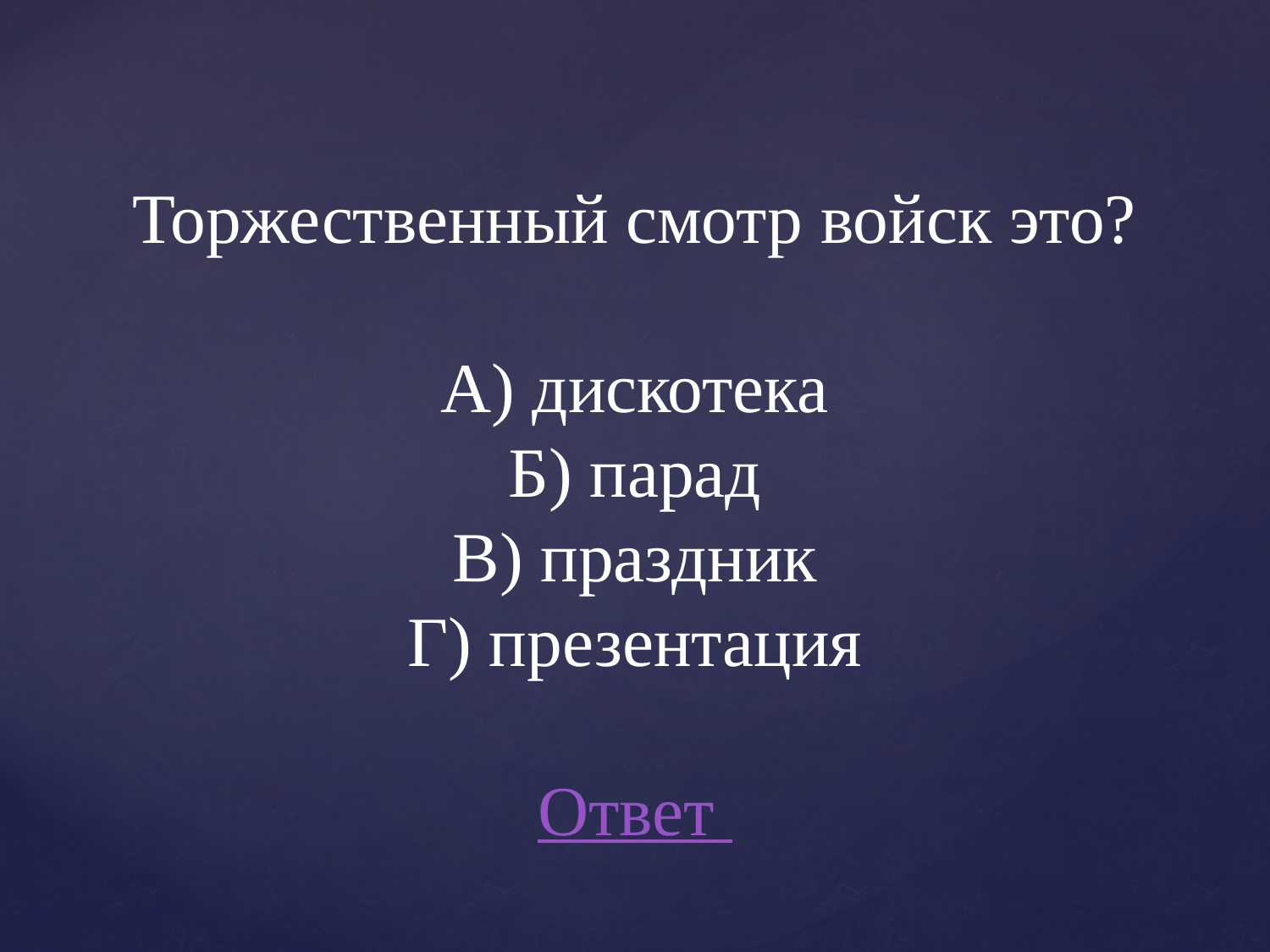

# Торжественный смотр войск это? А) дискотека Б) парад В) праздник Г) презентация Ответ